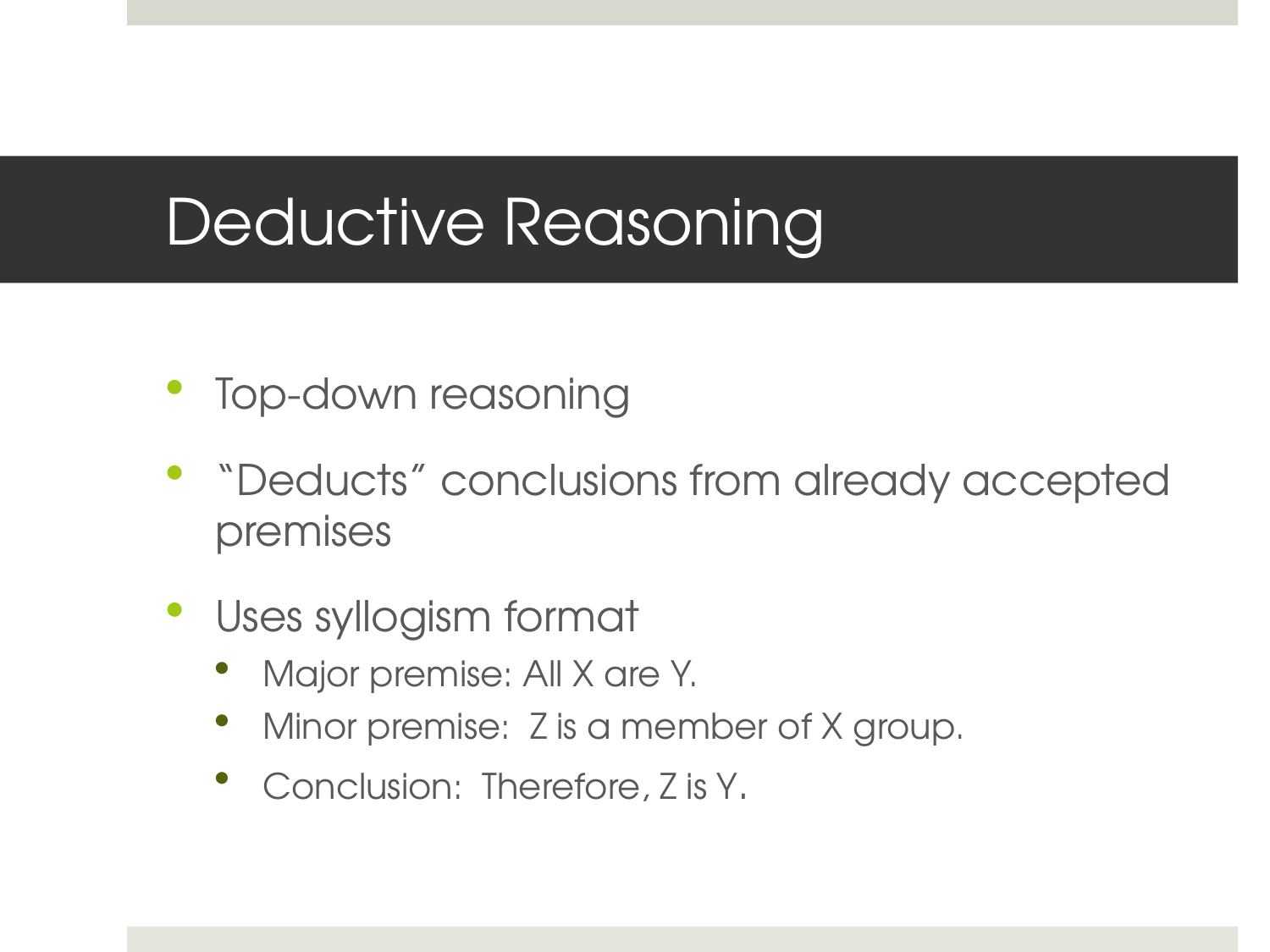

# Deductive Reasoning
Top-down reasoning
“Deducts” conclusions from already accepted premises
Uses syllogism format
Major premise: All X are Y.
Minor premise:  Z is a member of X group.
Conclusion:  Therefore, Z is Y.